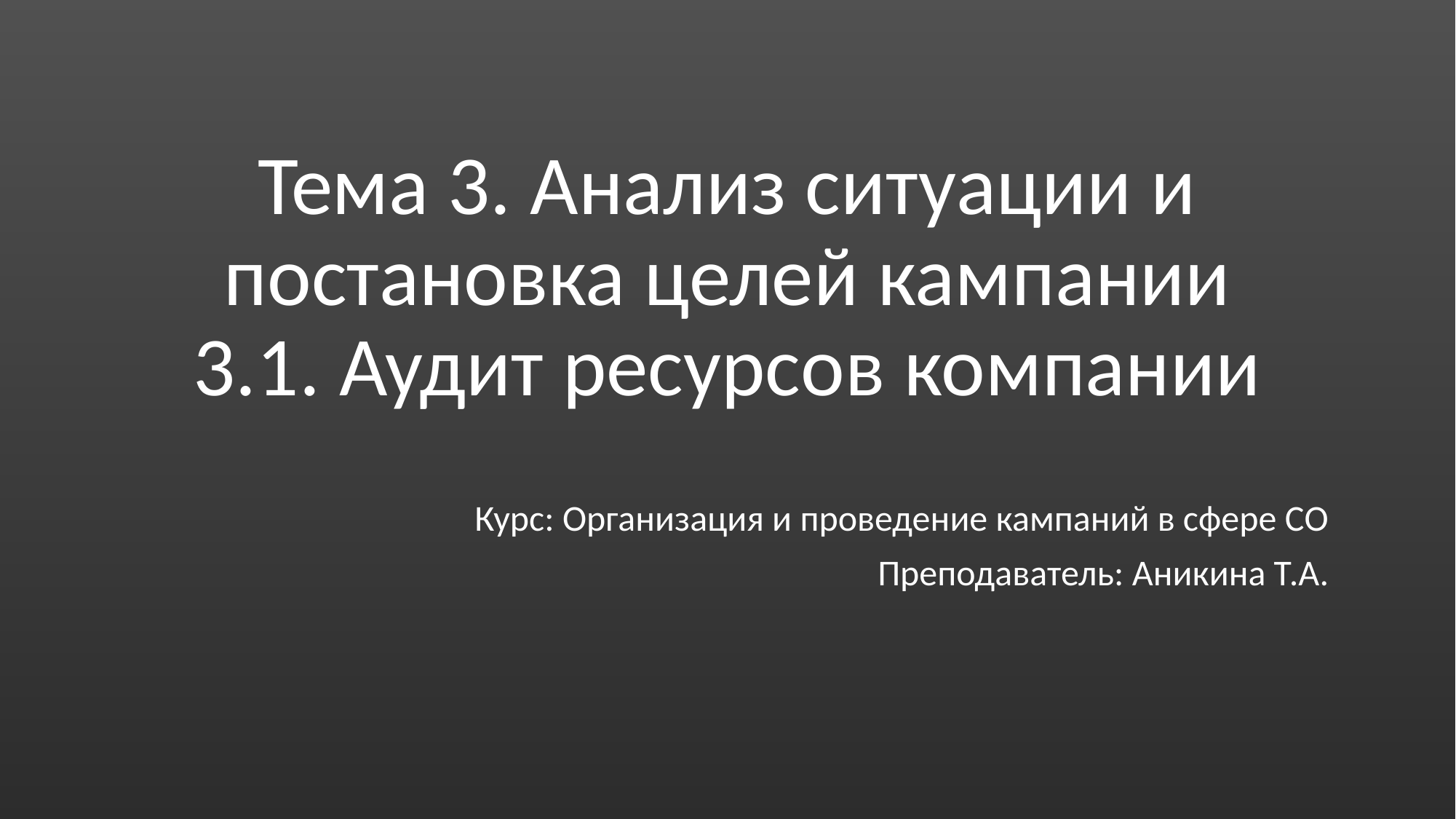

# Тема 3. Анализ ситуации и постановка целей кампании 3.1. Аудит ресурсов компании
                                Курс: Организация и проведение кампаний в сфере СО
Преподаватель: Аникина Т.А.